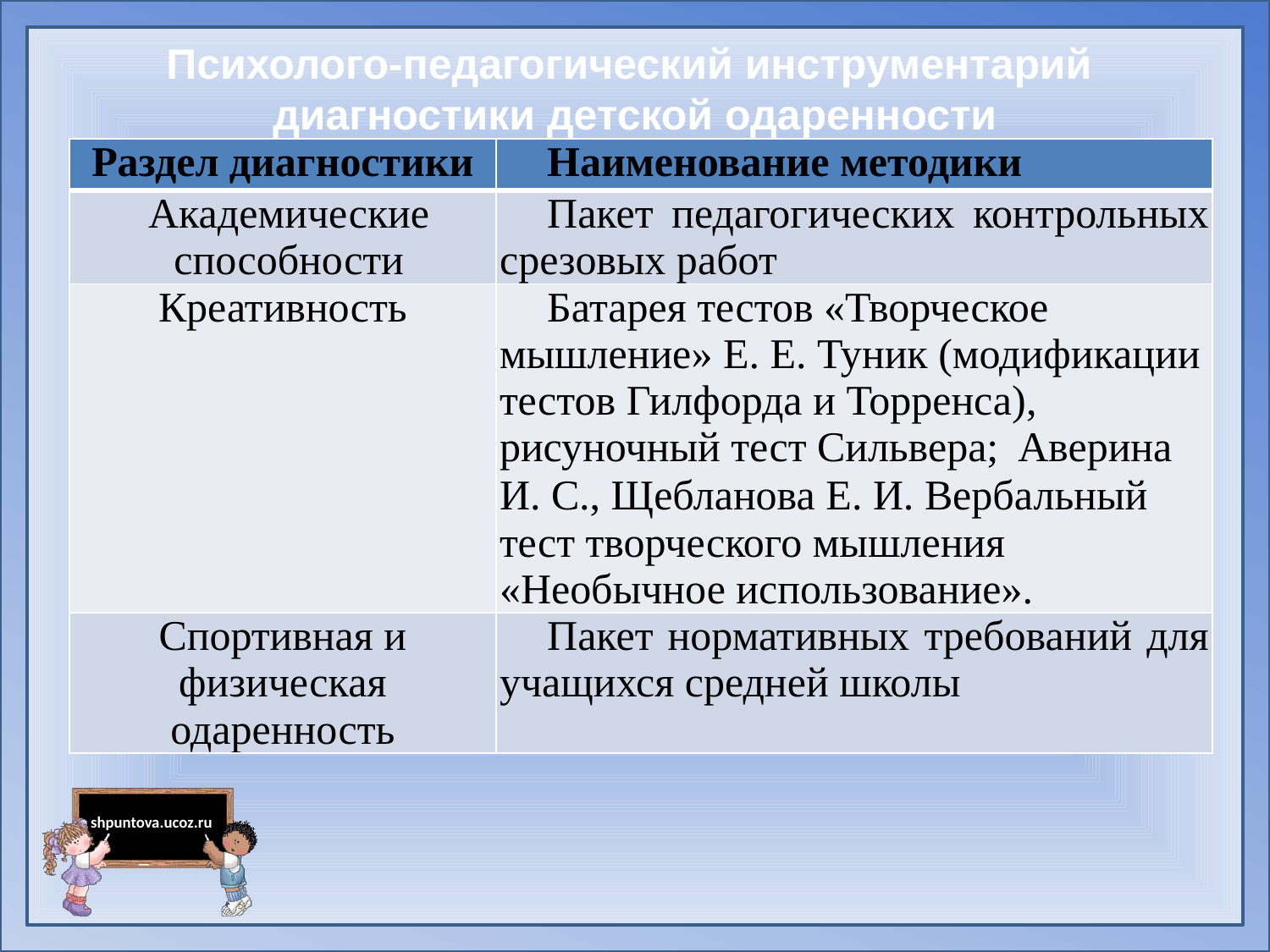

# Психолого-педагогический инструментарий диагностики детской одаренности
| Раздел диагностики | Наименование методики |
| --- | --- |
| Академические способности | Пакет педагогических контрольных срезовых работ |
| Креативность | Батарея тестов «Творческое мышление» Е. Е. Туник (модификации тестов Гилфорда и Торренса), рисуночный тест Сильвера; Аверина И. С., Щебланова Е. И. Вербальный тест творческого мышления «Необычное использование». |
| Спортивная и физическая одаренность | Пакет нормативных требований для учащихся средней школы |